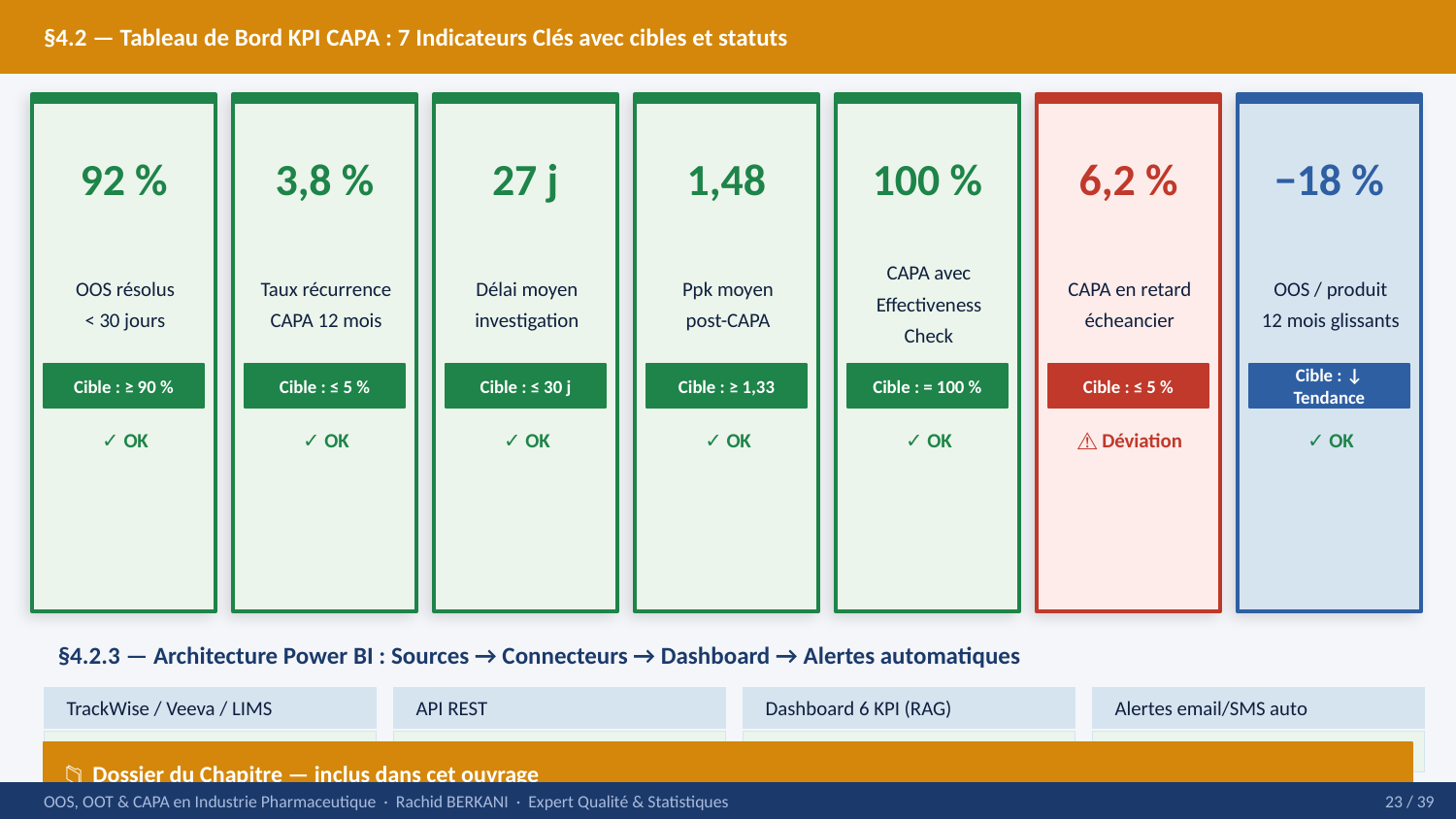

§4.2 — Tableau de Bord KPI CAPA : 7 Indicateurs Clés avec cibles et statuts

92 %
3,8 %
27 j
1,48
100 %
6,2 %
−18 %
OOS résolus
< 30 jours
Taux récurrence
CAPA 12 mois
Délai moyen
investigation
Ppk moyen
post-CAPA
CAPA avec
Effectiveness Check
CAPA en retard
écheancier
OOS / produit
12 mois glissants

Cible : ≥ 90 %

Cible : ≤ 5 %

Cible : ≤ 30 j

Cible : ≥ 1,33

Cible : = 100 %

Cible : ≤ 5 %

Cible : ↓ Tendance
✓ OK
✓ OK
✓ OK
✓ OK
✓ OK
⚠ Déviation
✓ OK
§4.2.3 — Architecture Power BI : Sources → Connecteurs → Dashboard → Alertes automatiques

TrackWise / Veeva / LIMS

API REST

Dashboard 6 KPI (RAG)

Alertes email/SMS auto

Minitab Connect

Connecteurs Power BI

Pareto OOS · I-MR · Ppk

Partage Teams / Intranet

📁  Dossier du Chapitre — inclus dans cet ouvrage

OOS, OOT & CAPA en Industrie Pharmaceutique  ·  Rachid BERKANI  ·  Expert Qualité & Statistiques
23 / 39

📊 KPI Dashboard mensuel (Excel)
📋 SOP surveillance KPI & APR (Word)
✅ Checklist revue mensuelle KPI
📄 Procédure escalade automatique